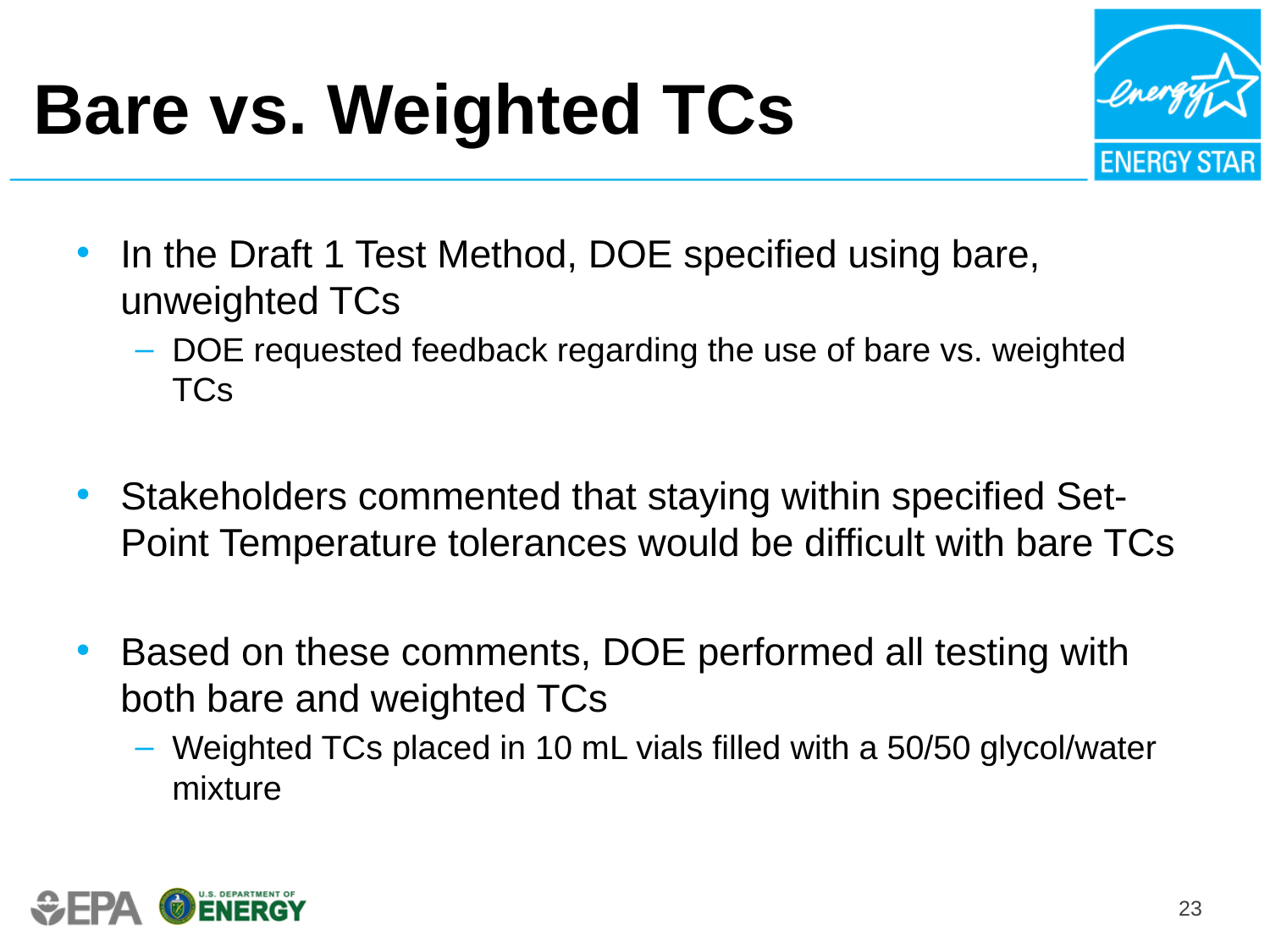

# Bare vs. Weighted TCs
In the Draft 1 Test Method, DOE specified using bare, unweighted TCs
DOE requested feedback regarding the use of bare vs. weighted TCs

Stakeholders commented that staying within specified Set-Point Temperature tolerances would be difficult with bare TCs

Based on these comments, DOE performed all testing with both bare and weighted TCs
Weighted TCs placed in 10 mL vials filled with a 50/50 glycol/water mixture